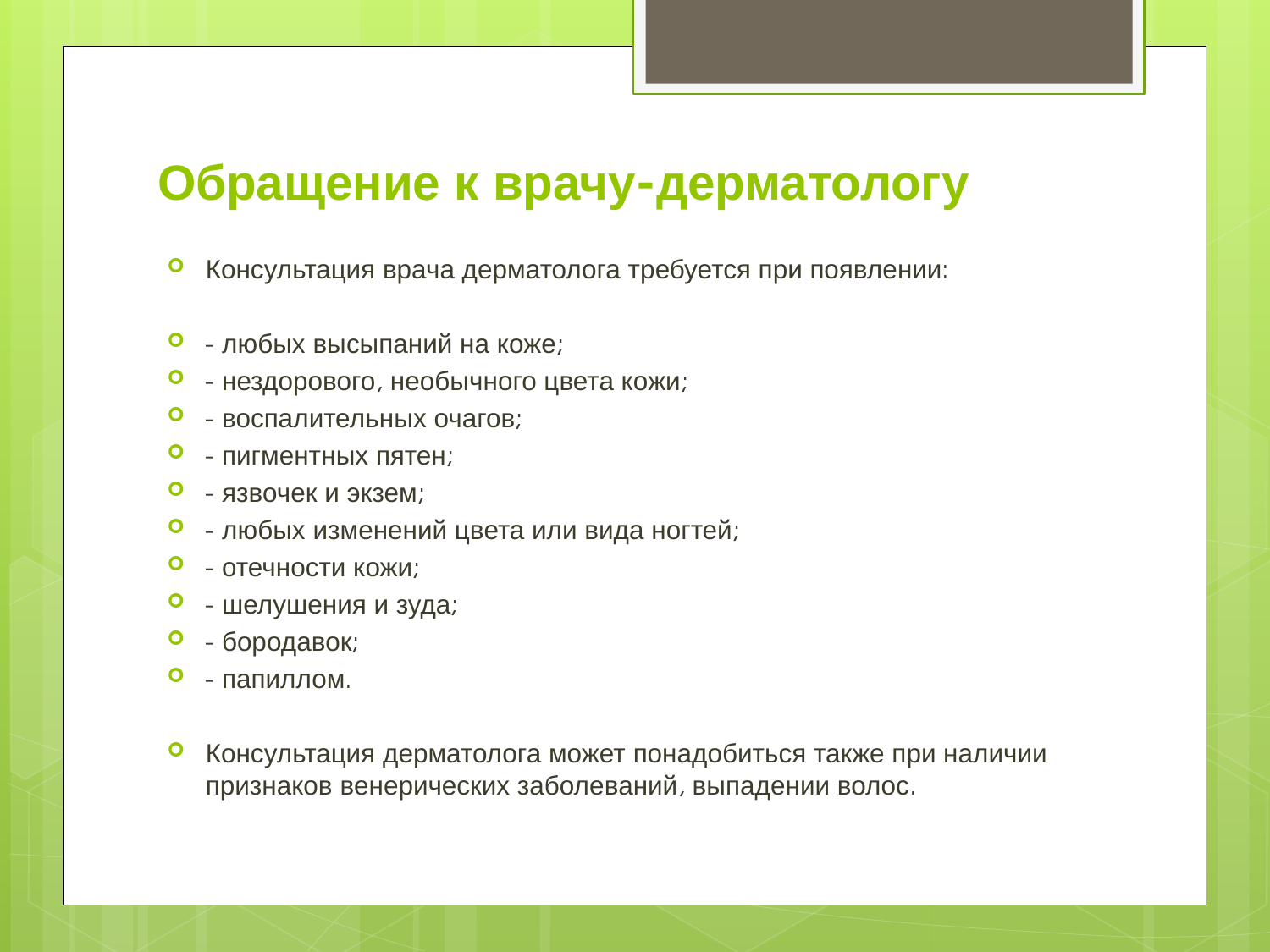

# Обращение к врачу-дерматологу
Консультация врача дерматолога требуется при появлении:

- любых высыпаний на коже;
- нездорового, необычного цвета кожи;
- воспалительных очагов;
- пигментных пятен;
- язвочек и экзем;
- любых изменений цвета или вида ногтей;
- отечности кожи;
- шелушения и зуда;
- бородавок;
- папиллом.

Консультация дерматолога может понадобиться также при наличии признаков венерических заболеваний, выпадении волос.